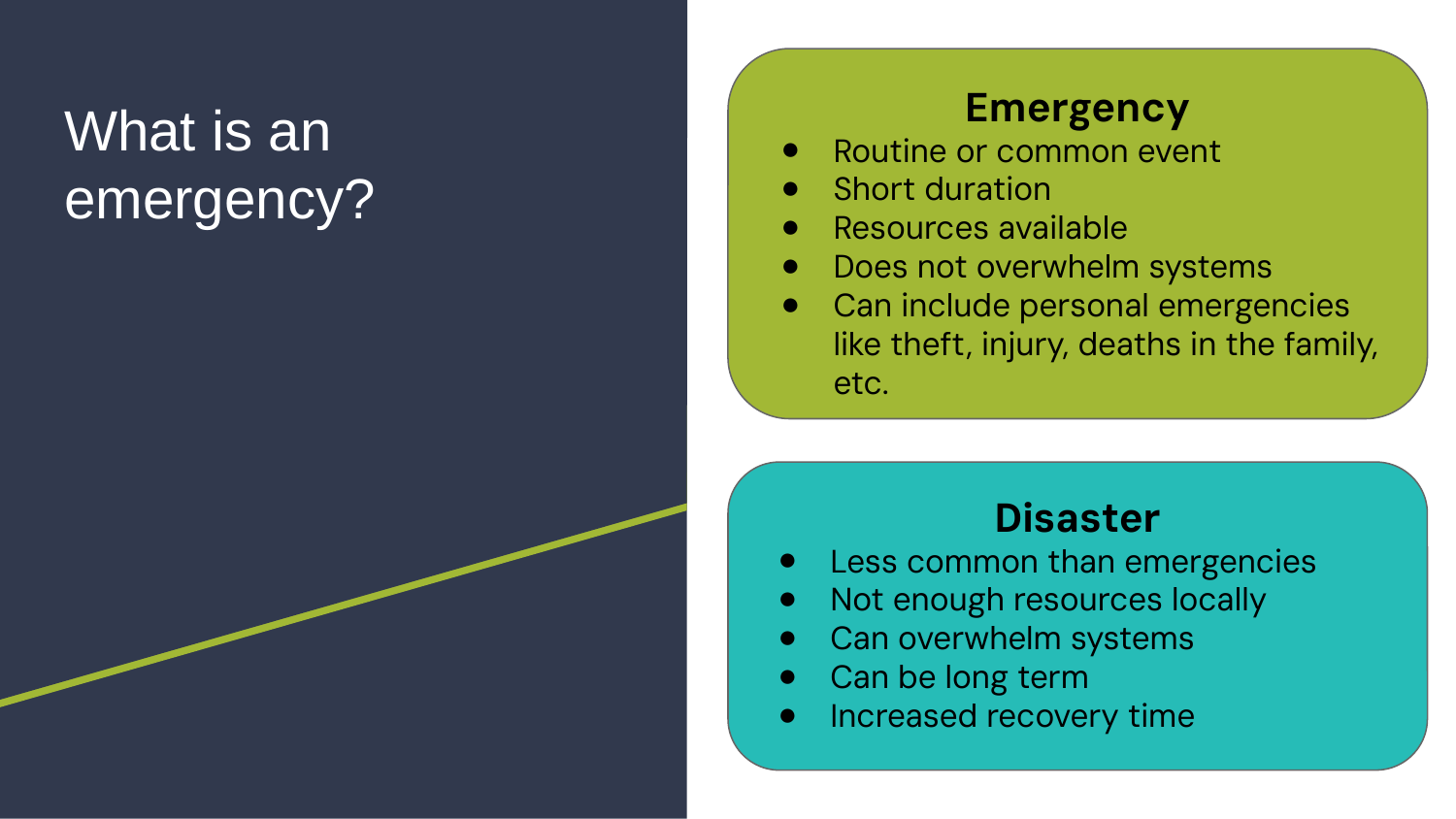

Emergency
Routine or common event
Short duration
Resources available
Does not overwhelm systems
Can include personal emergencies like theft, injury, deaths in the family, etc.

# What is an emergency?
Disaster
Less common than emergencies
Not enough resources locally
Can overwhelm systems
Can be long term
Increased recovery time